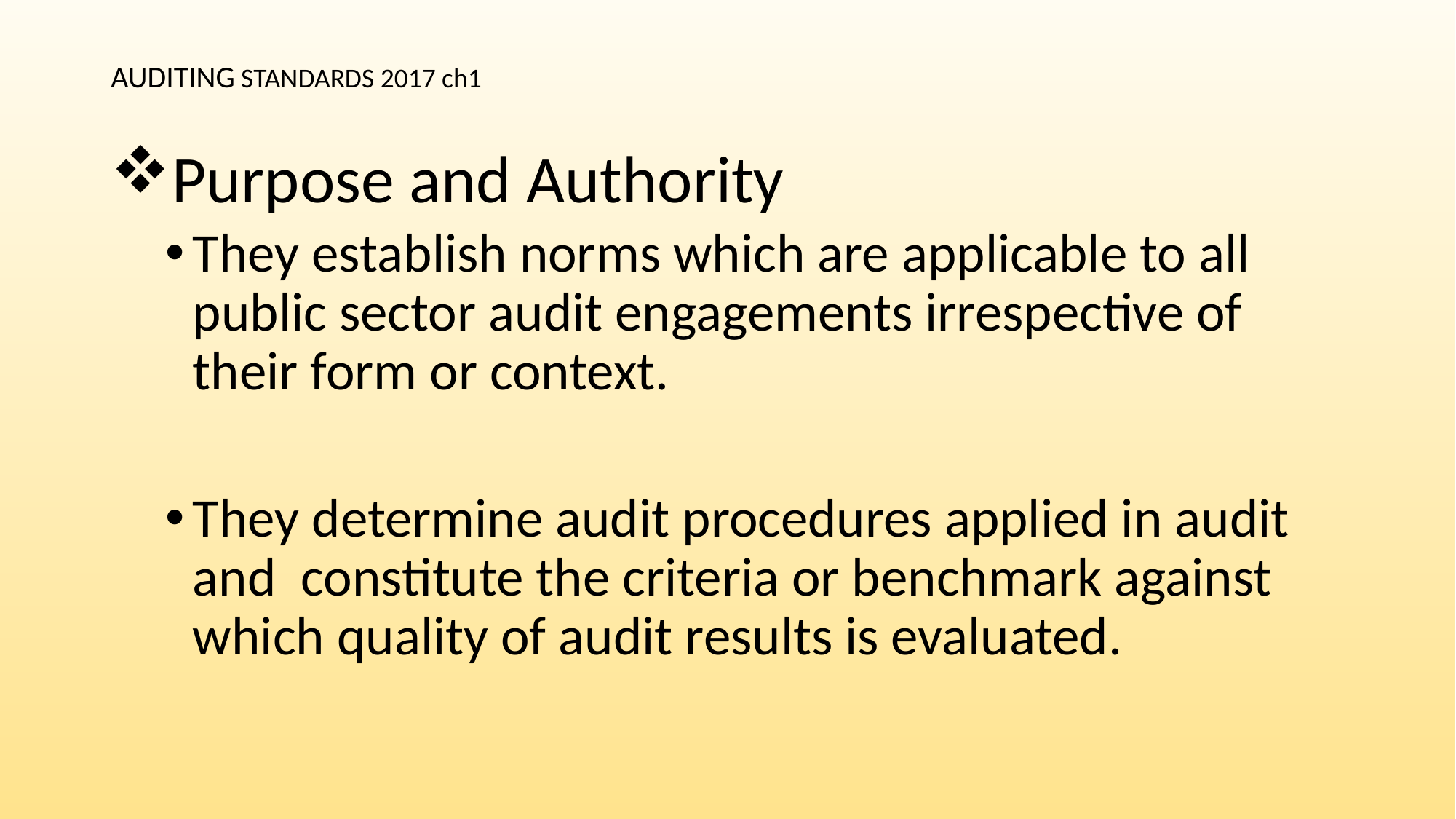

# AUDITING STANDARDS 2017 ch1
Purpose and Authority
They establish norms which are applicable to all public sector audit engagements irrespective of their form or context.

They determine audit procedures applied in audit and  constitute the criteria or benchmark against which quality of audit results is evaluated.